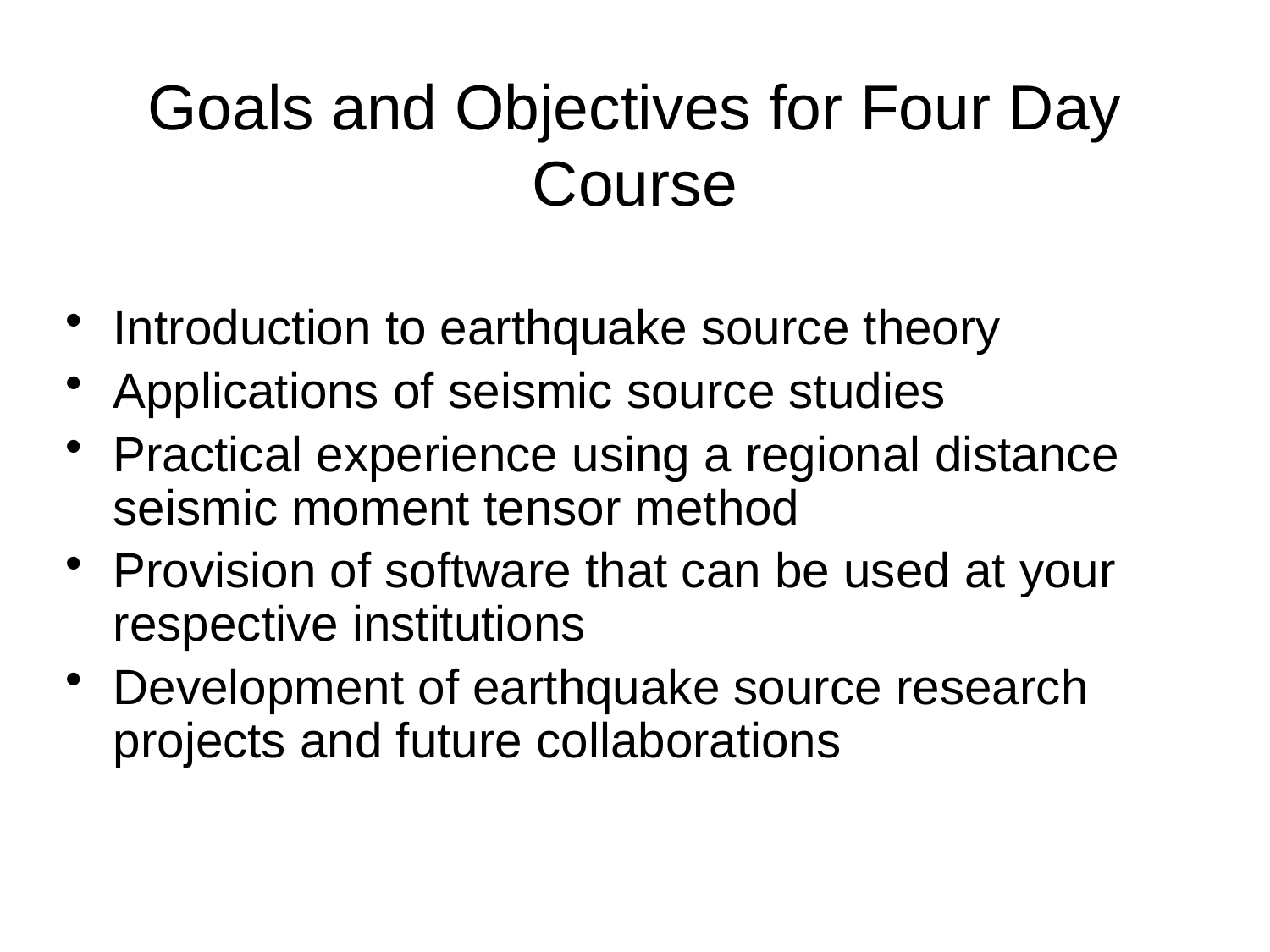

# Goals and Objectives for Four Day Course
Introduction to earthquake source theory
Applications of seismic source studies
Practical experience using a regional distance seismic moment tensor method
Provision of software that can be used at your respective institutions
Development of earthquake source research projects and future collaborations